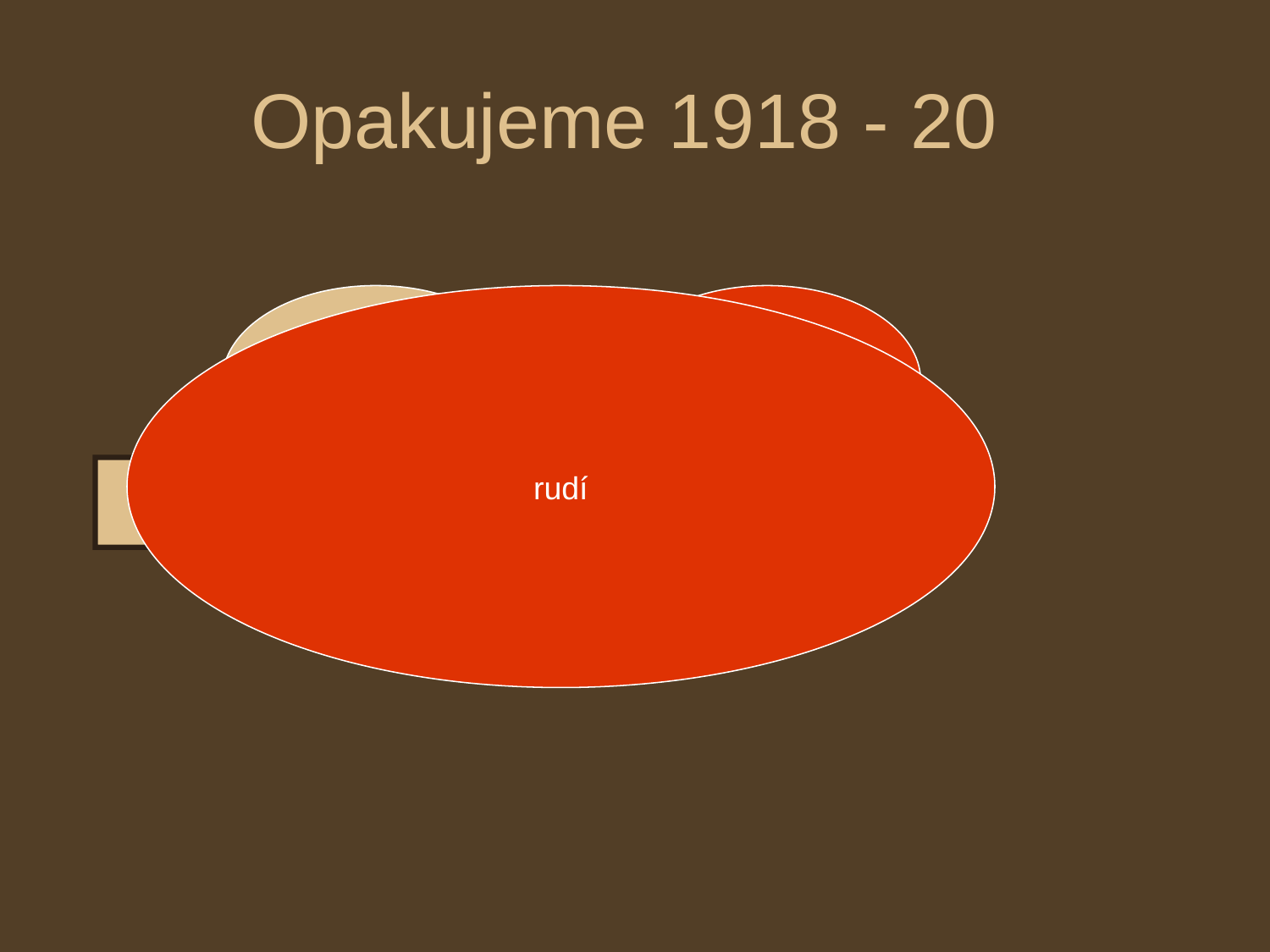

# Opakujeme 1918 - 20
rudí
bílí
rudí
pomáhají
evropské státy